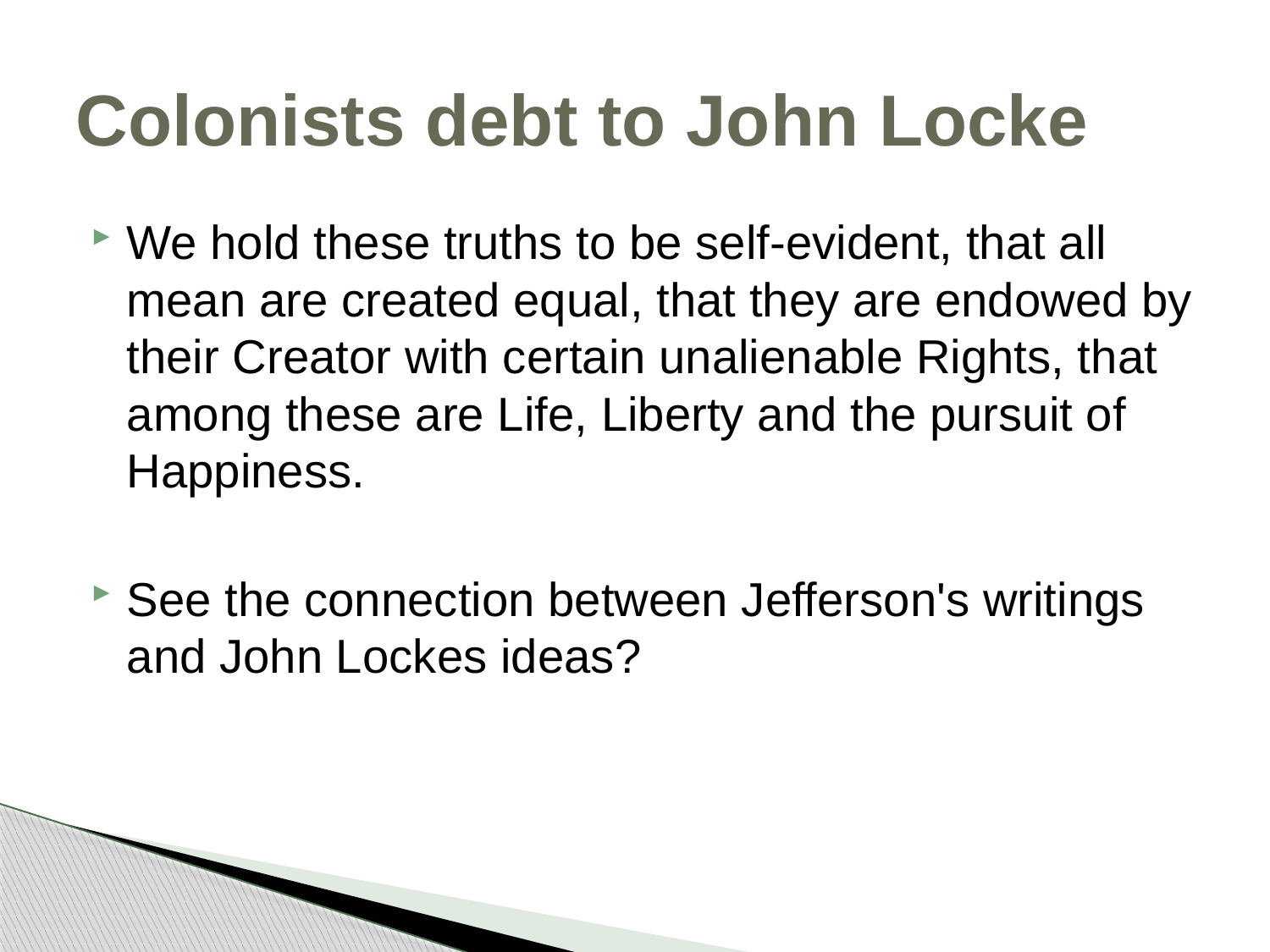

# Colonists debt to John Locke
We hold these truths to be self-evident, that all mean are created equal, that they are endowed by their Creator with certain unalienable Rights, that among these are Life, Liberty and the pursuit of Happiness.

See the connection between Jefferson's writings and John Lockes ideas?